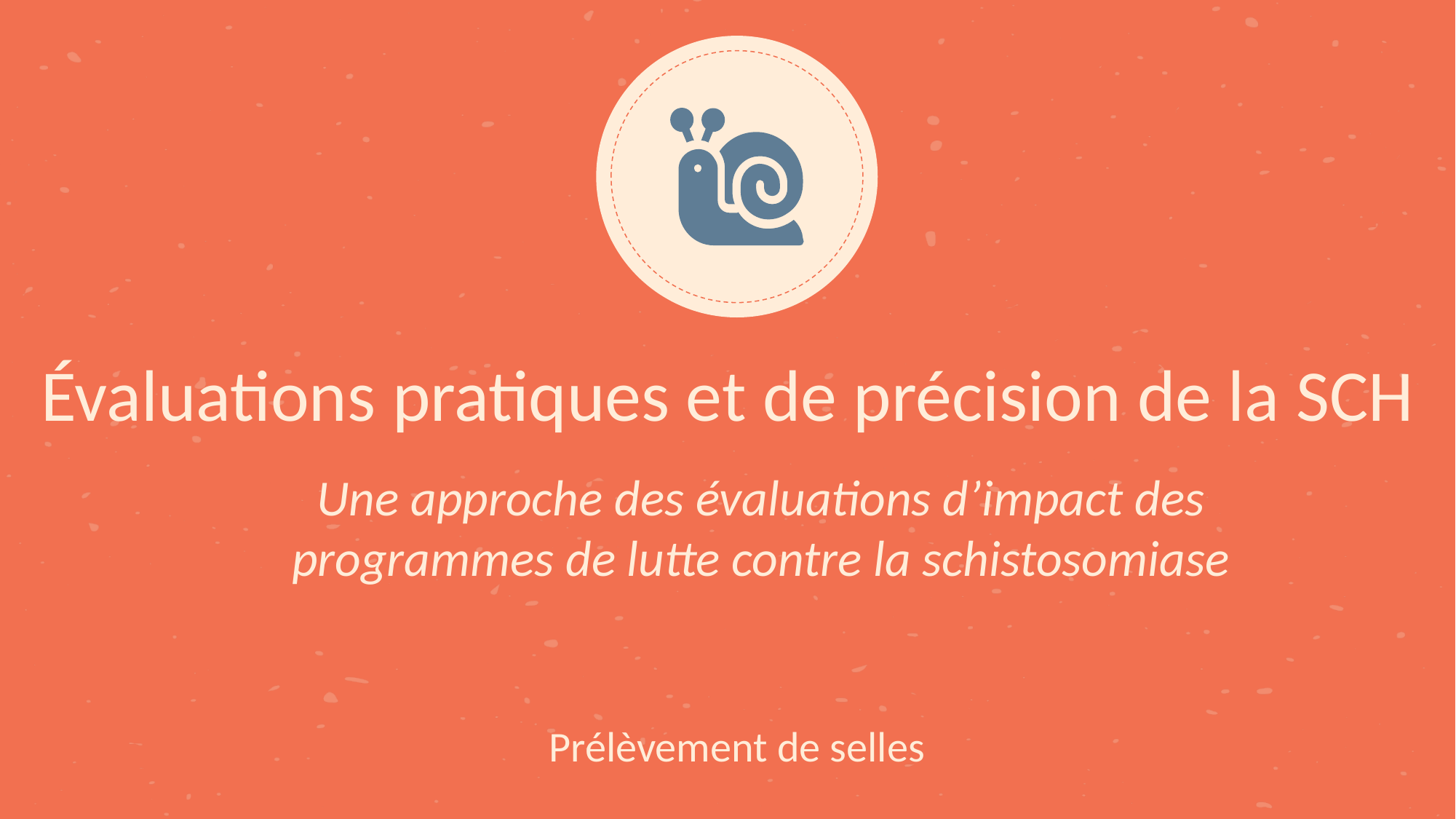

# Évaluations pratiques et de précision de la SCH
Une approche des évaluations d’impact des programmes de lutte contre la schistosomiase
Prélèvement de selles